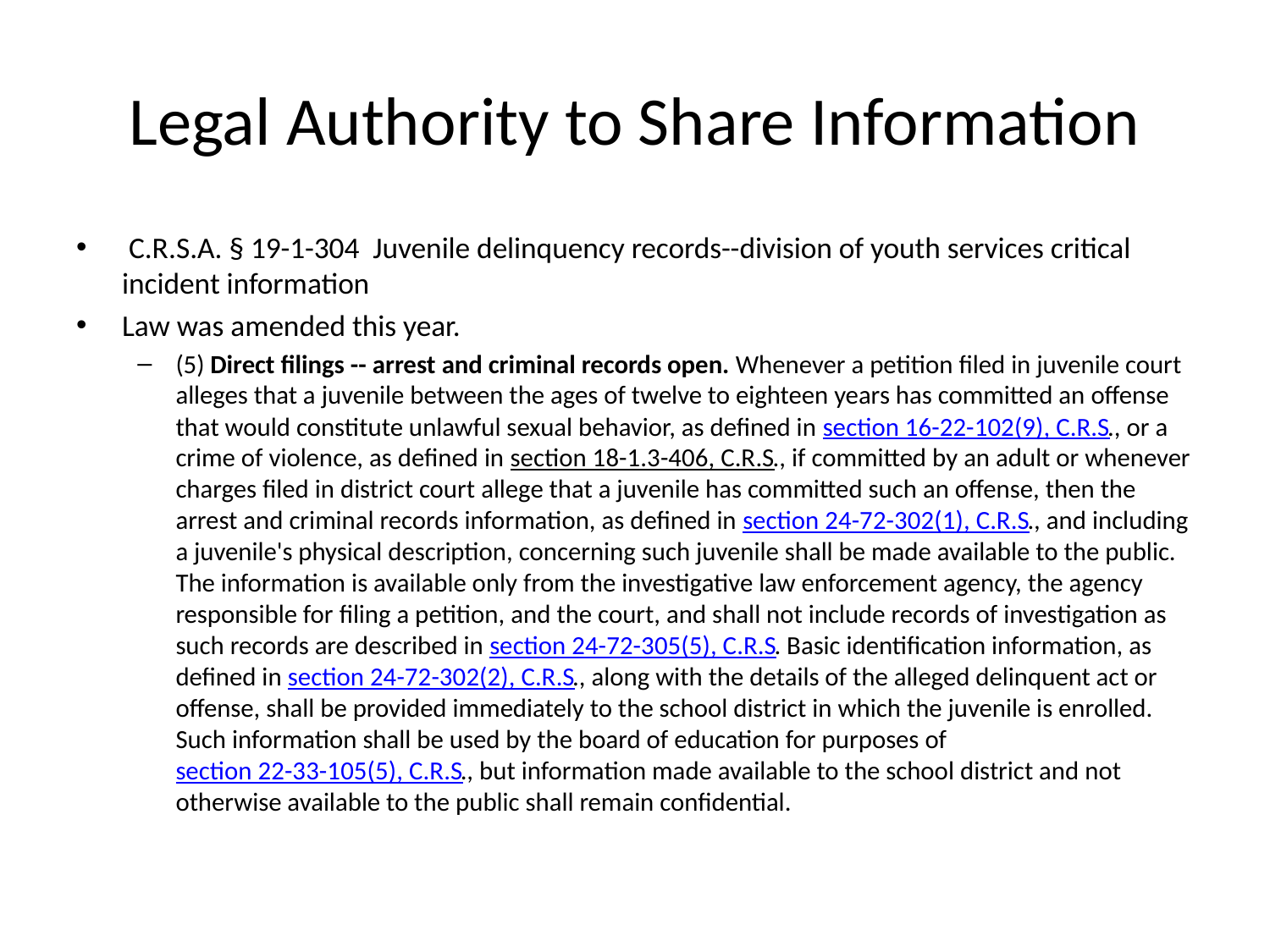

# Legal Authority to Share Information
 C.R.S.A. § 19-1-304  Juvenile delinquency records--division of youth services critical incident information
Law was amended this year.
(5) Direct filings -- arrest and criminal records open. Whenever a petition filed in juvenile court alleges that a juvenile between the ages of twelve to eighteen years has committed an offense that would constitute unlawful sexual behavior, as defined in section 16-22-102(9), C.R.S., or a crime of violence, as defined in section 18-1.3-406, C.R.S., if committed by an adult or whenever charges filed in district court allege that a juvenile has committed such an offense, then the arrest and criminal records information, as defined in section 24-72-302(1), C.R.S., and including a juvenile's physical description, concerning such juvenile shall be made available to the public. The information is available only from the investigative law enforcement agency, the agency responsible for filing a petition, and the court, and shall not include records of investigation as such records are described in section 24-72-305(5), C.R.S. Basic identification information, as defined in section 24-72-302(2), C.R.S., along with the details of the alleged delinquent act or offense, shall be provided immediately to the school district in which the juvenile is enrolled. Such information shall be used by the board of education for purposes of section 22-33-105(5), C.R.S., but information made available to the school district and not otherwise available to the public shall remain confidential.